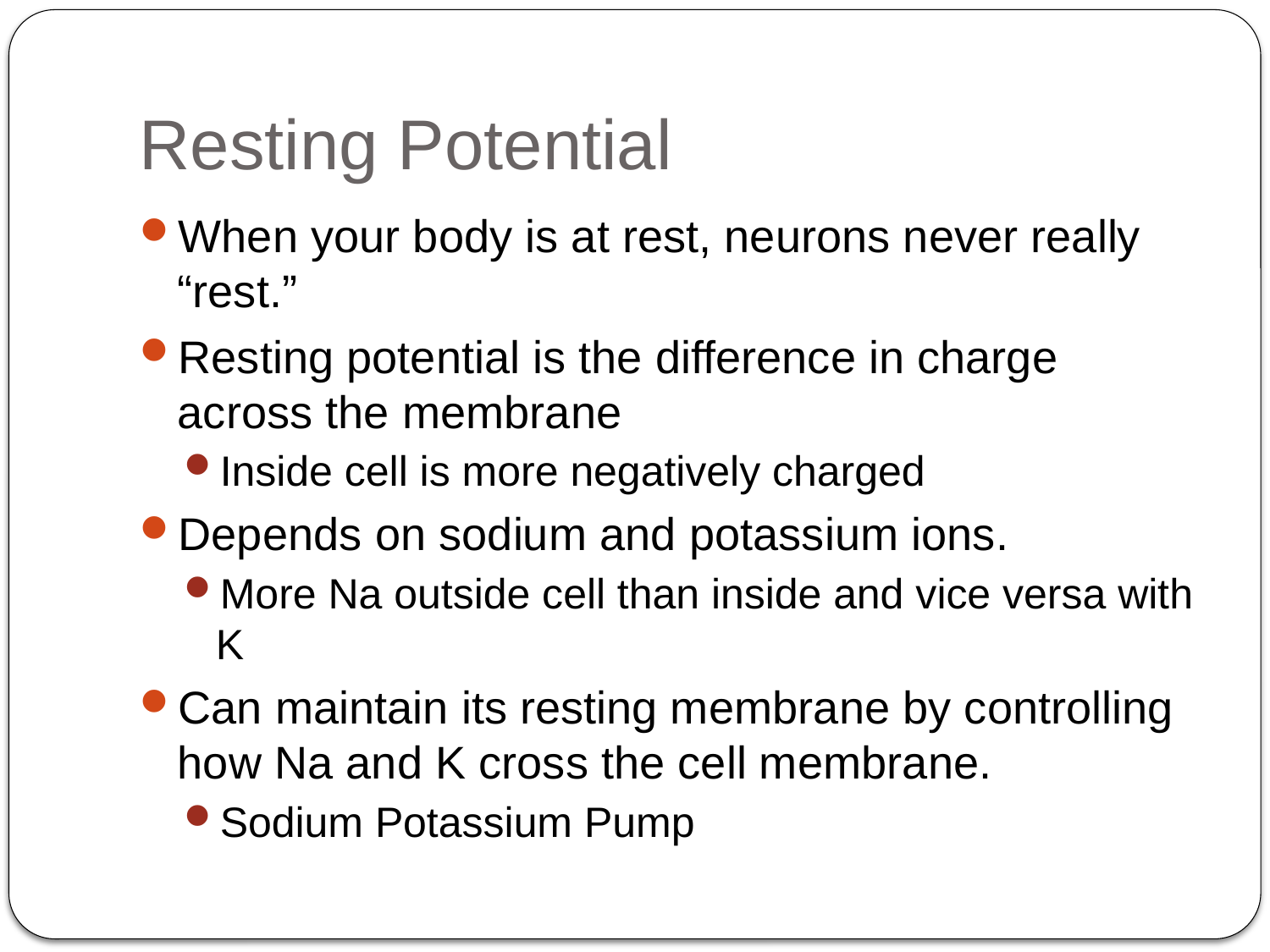

# Resting Potential
When your body is at rest, neurons never really “rest.”
Resting potential is the difference in charge across the membrane
Inside cell is more negatively charged
Depends on sodium and potassium ions.
More Na outside cell than inside and vice versa with K
Can maintain its resting membrane by controlling how Na and K cross the cell membrane.
Sodium Potassium Pump